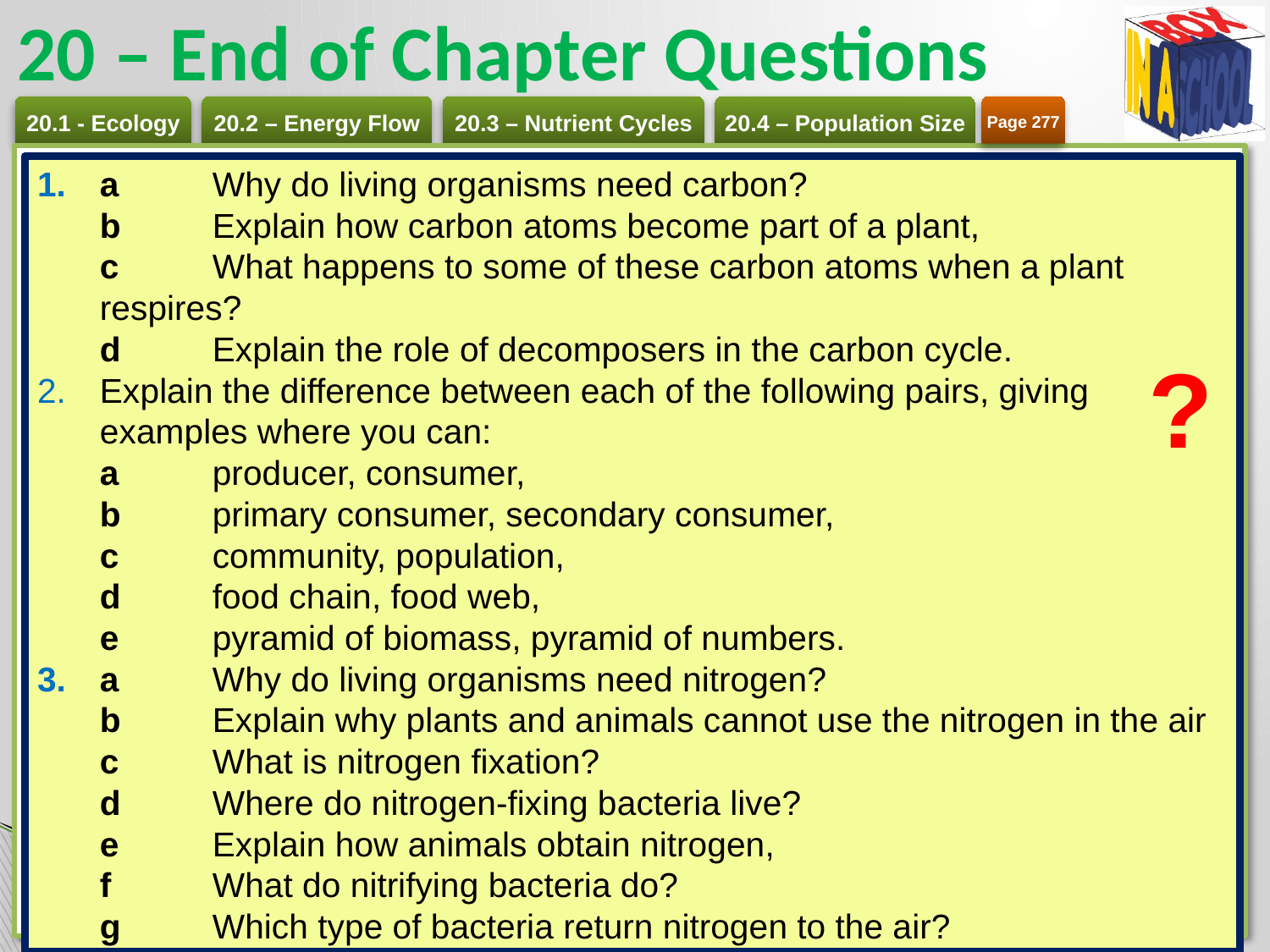

# 20 – End of Chapter Questions
Page 277
a 	Why do living organisms need carbon?
b 	Explain how carbon atoms become part of a plant,
c 	What happens to some of these carbon atoms when a plant respires?
d 	Explain the role of decomposers in the carbon cycle.
Explain the difference between each of the following pairs, giving examples where you can:
a 	producer, consumer,
b 	primary consumer, secondary consumer,
c 	community, population,
d 	food chain, food web,
e 	pyramid of biomass, pyramid of numbers.
a 	Why do living organisms need nitrogen?
b 	Explain why plants and animals cannot use the nitrogen in the air
c 	What is nitrogen fixation?
d 	Where do nitrogen-fixing bacteria live?
e 	Explain how animals obtain nitrogen,
f 	What do nitrifying bacteria do?
g	Which type of bacteria return nitrogen to the air?
?